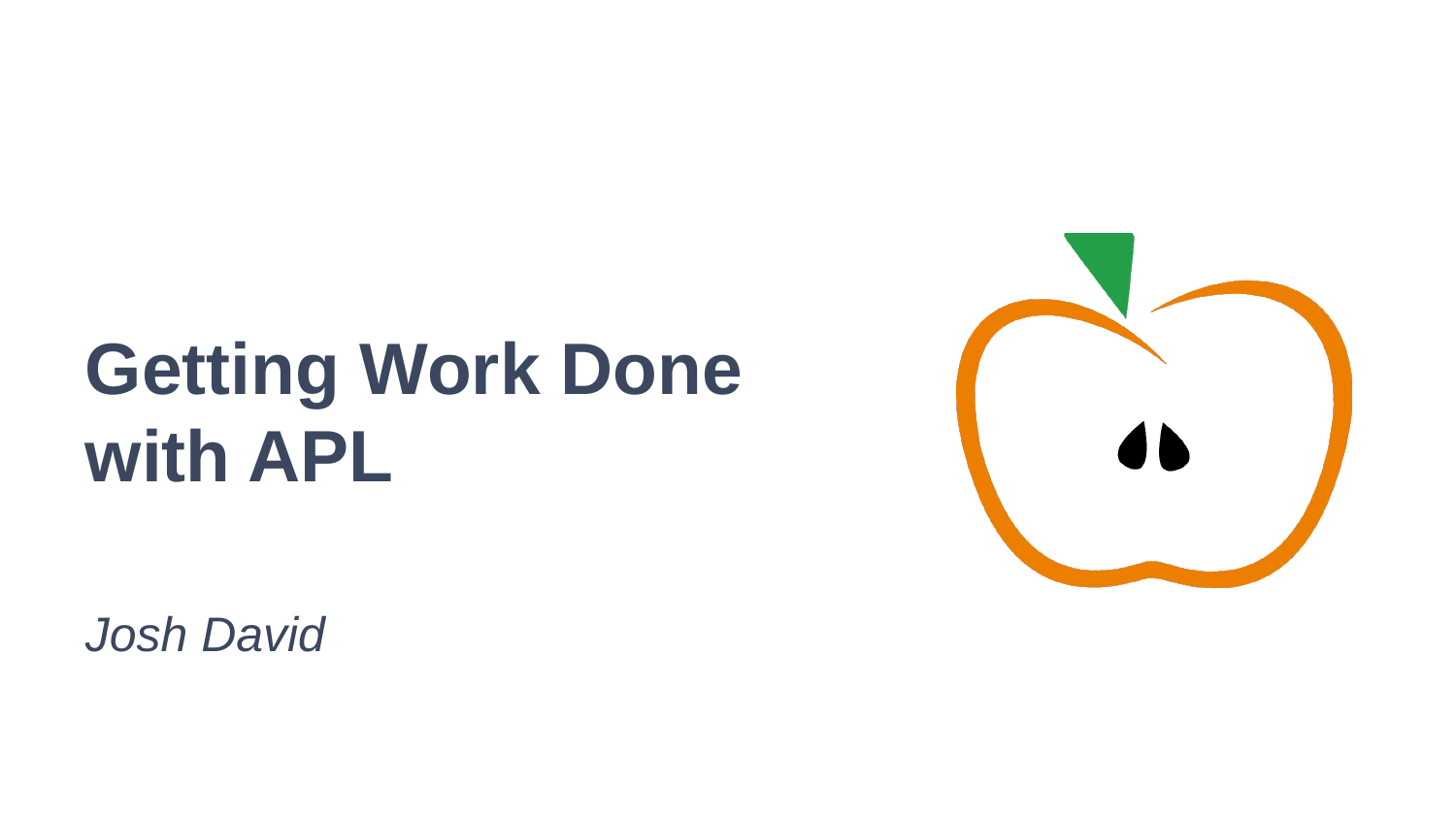

# Getting Work Done with APL
Josh David